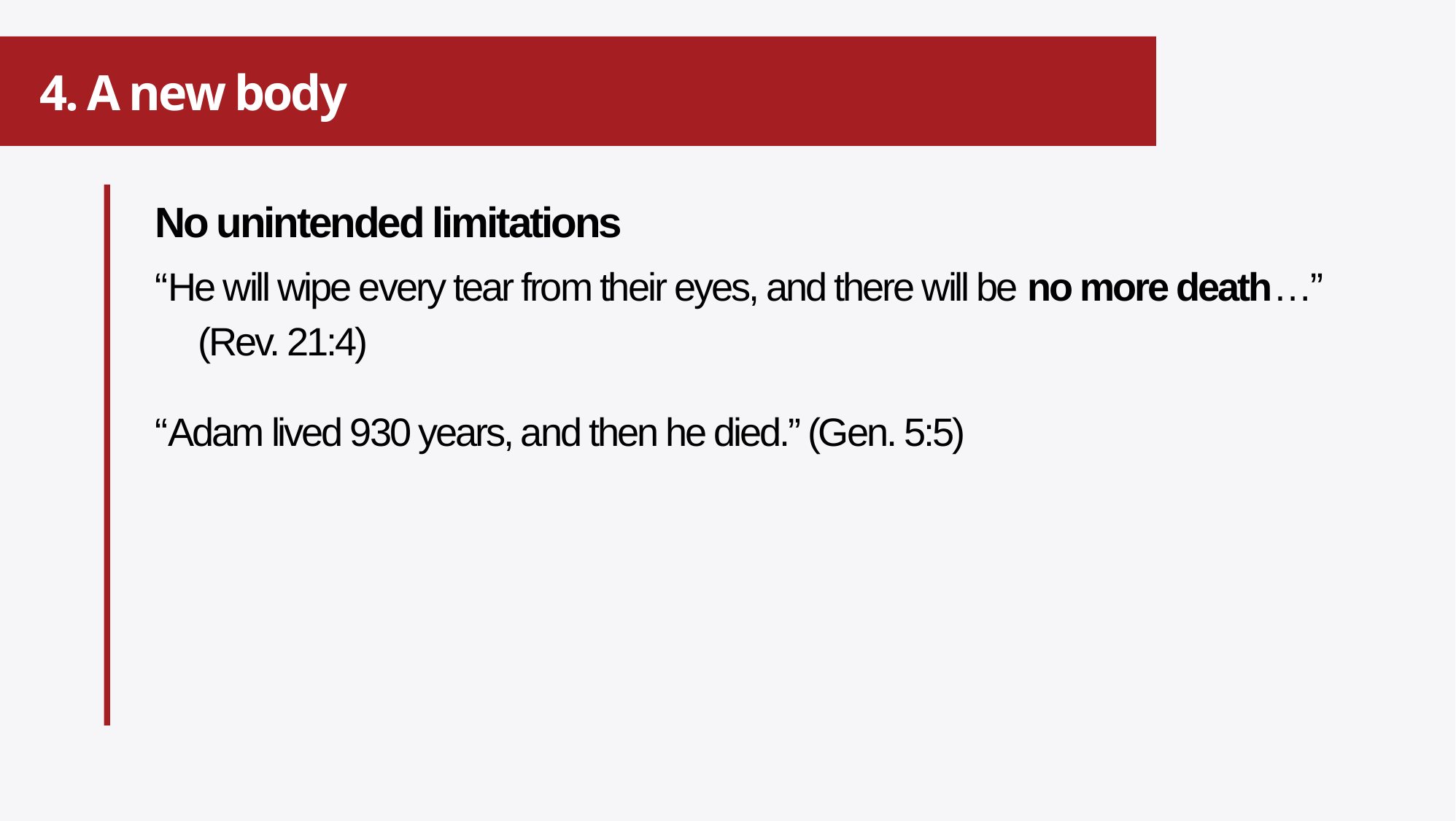

# 4. A new body
No unintended limitations
“He will wipe every tear from their eyes, and there will be no more death…”             (Rev. 21:4)

“Adam lived 930 years, and then he died.” (Gen. 5:5)